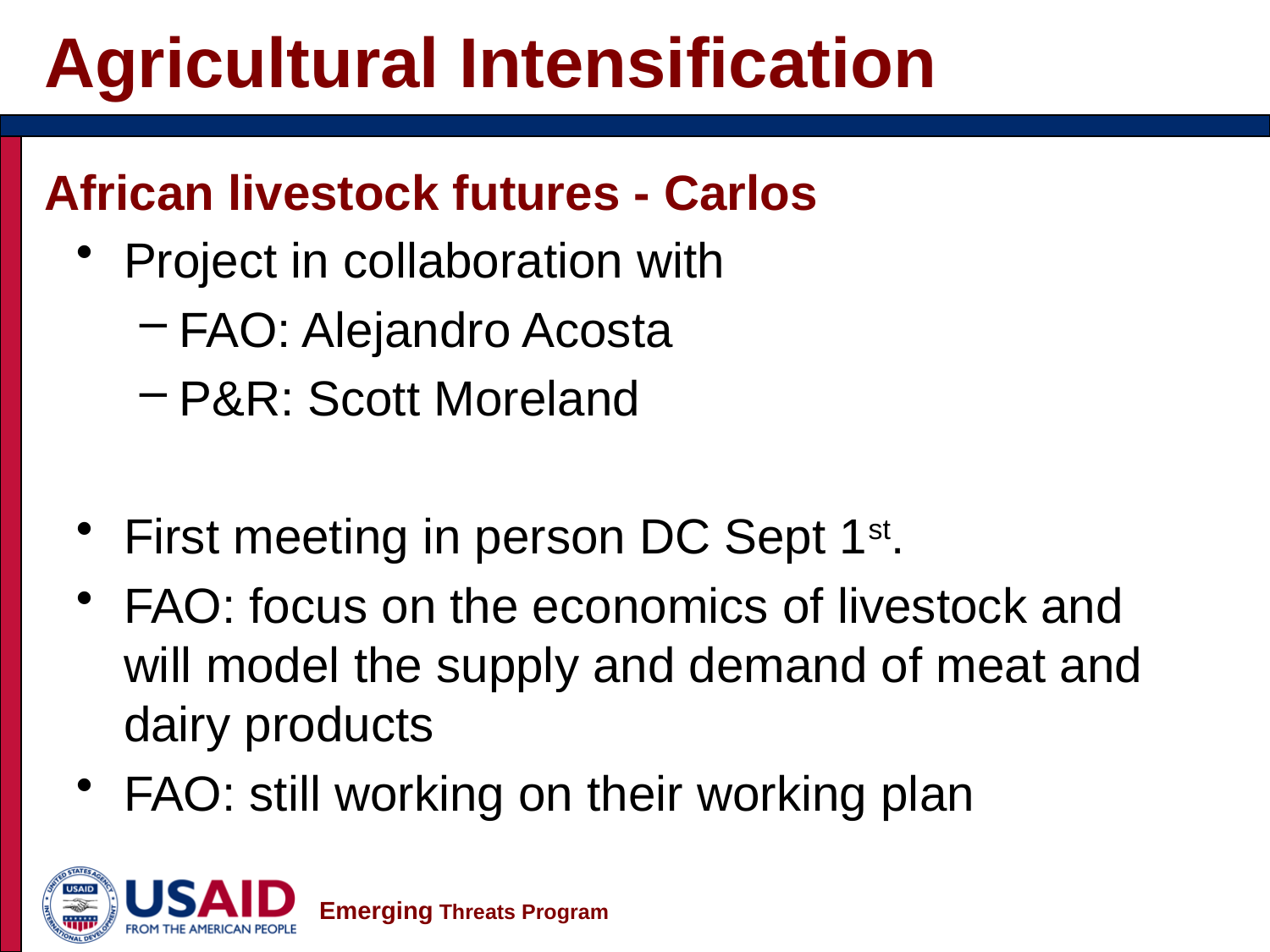

# Agricultural Intensification African livestock futures - Carlos
Project in collaboration with
FAO: Alejandro Acosta
P&R: Scott Moreland

First meeting in person DC Sept 1st.
FAO: focus on the economics of livestock and will model the supply and demand of meat and dairy products
FAO: still working on their working plan